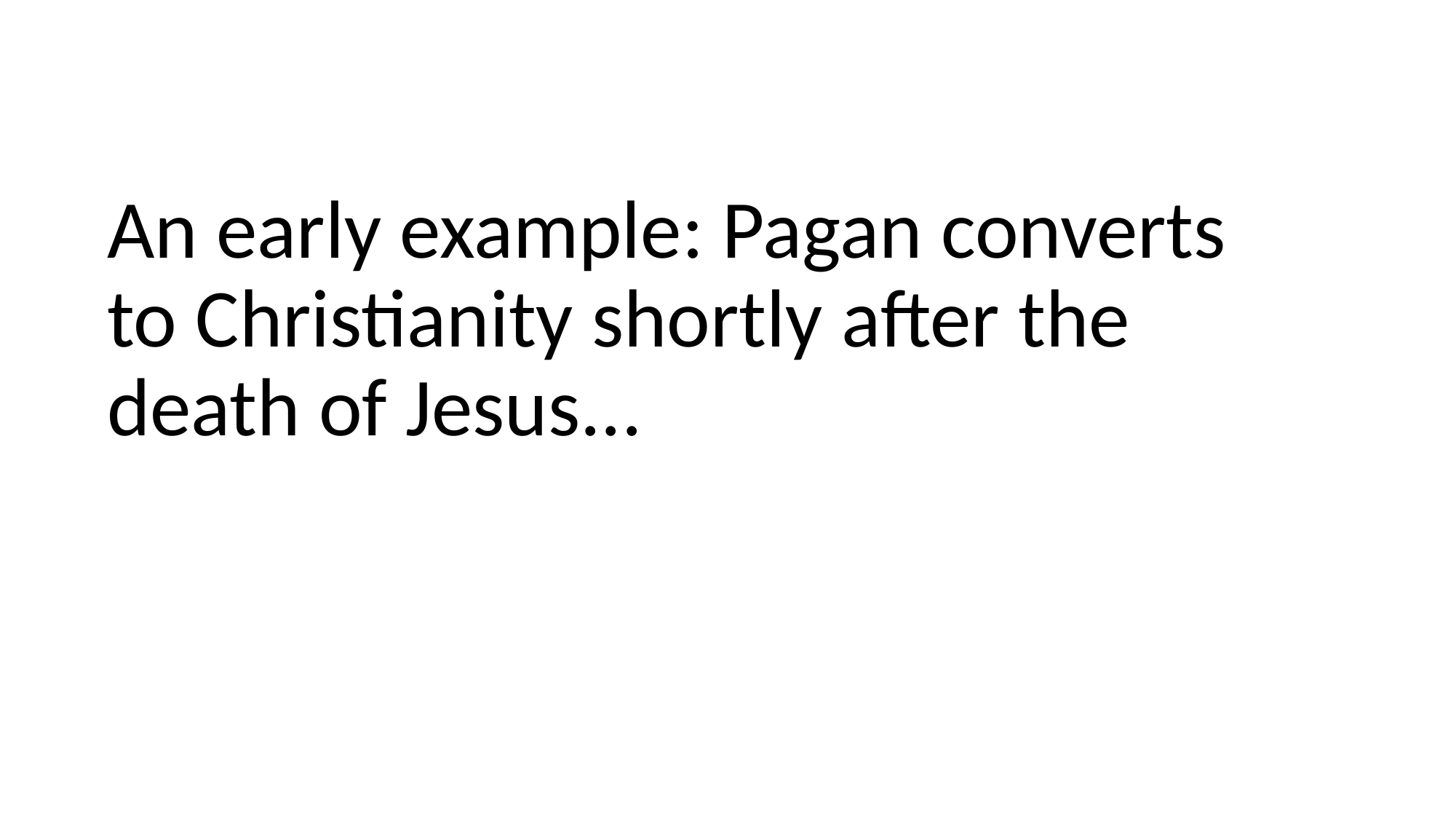

# An early example: Pagan converts to Christianity shortly after the death of Jesus...he death of Jesus…